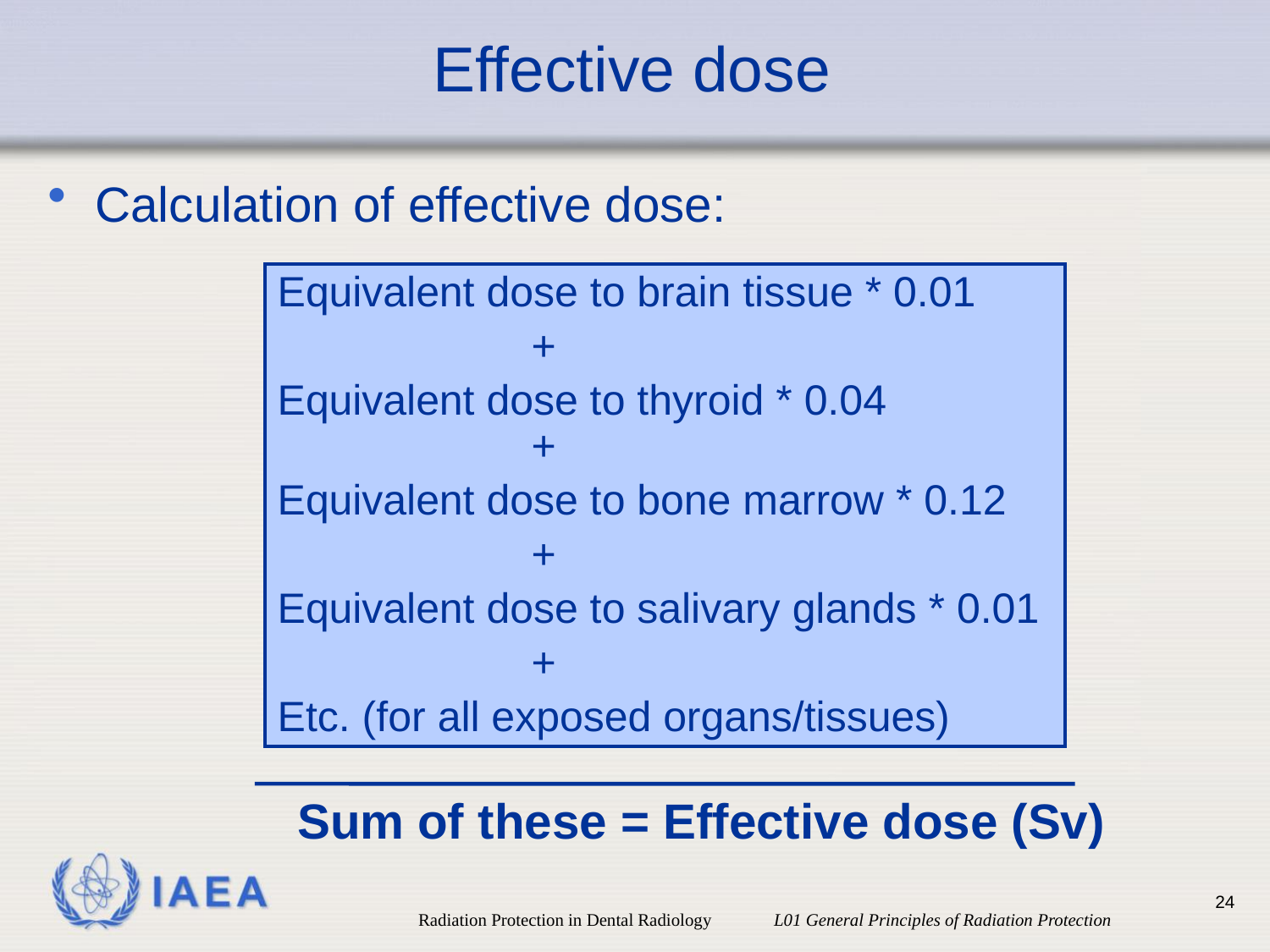

# Effective dose
Calculation of effective dose:

Equivalent dose to brain tissue * 0.01
		+
Equivalent dose to thyroid * 0.04        			+
Equivalent dose to bone marrow * 0.12
		+
Equivalent dose to salivary glands * 0.01
		+
Etc. (for all exposed organs/tissues)

Sum of these = Effective dose (Sv)
24
Radiation Protection in Dental Radiology              L01 General Principles of Radiation Protection